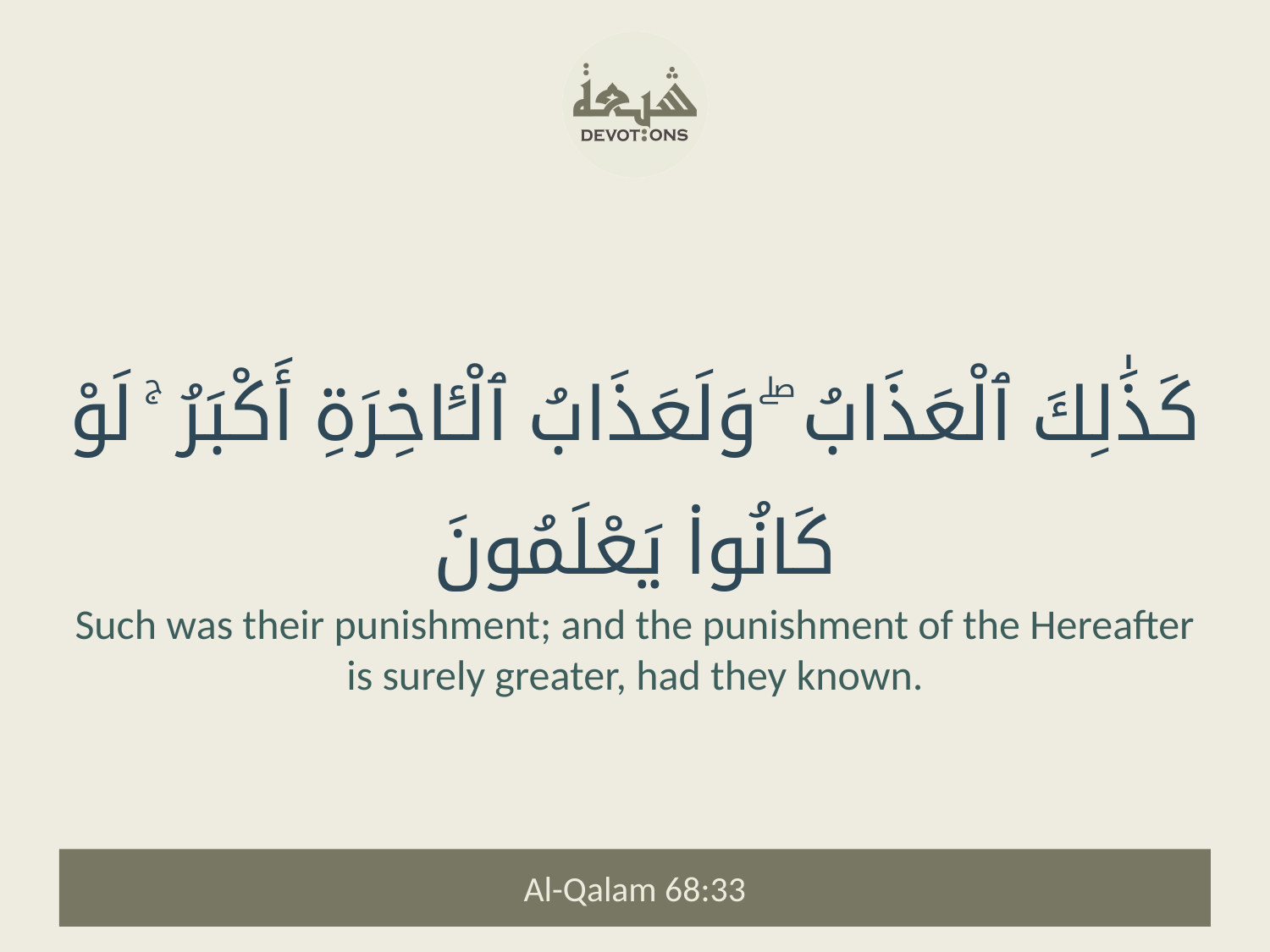

كَذَٰلِكَ ٱلْعَذَابُ ۖ وَلَعَذَابُ ٱلْـَٔاخِرَةِ أَكْبَرُ ۚ لَوْ كَانُوا۟ يَعْلَمُونَ
Such was their punishment; and the punishment of the Hereafter is surely greater, had they known.
Al-Qalam 68:33